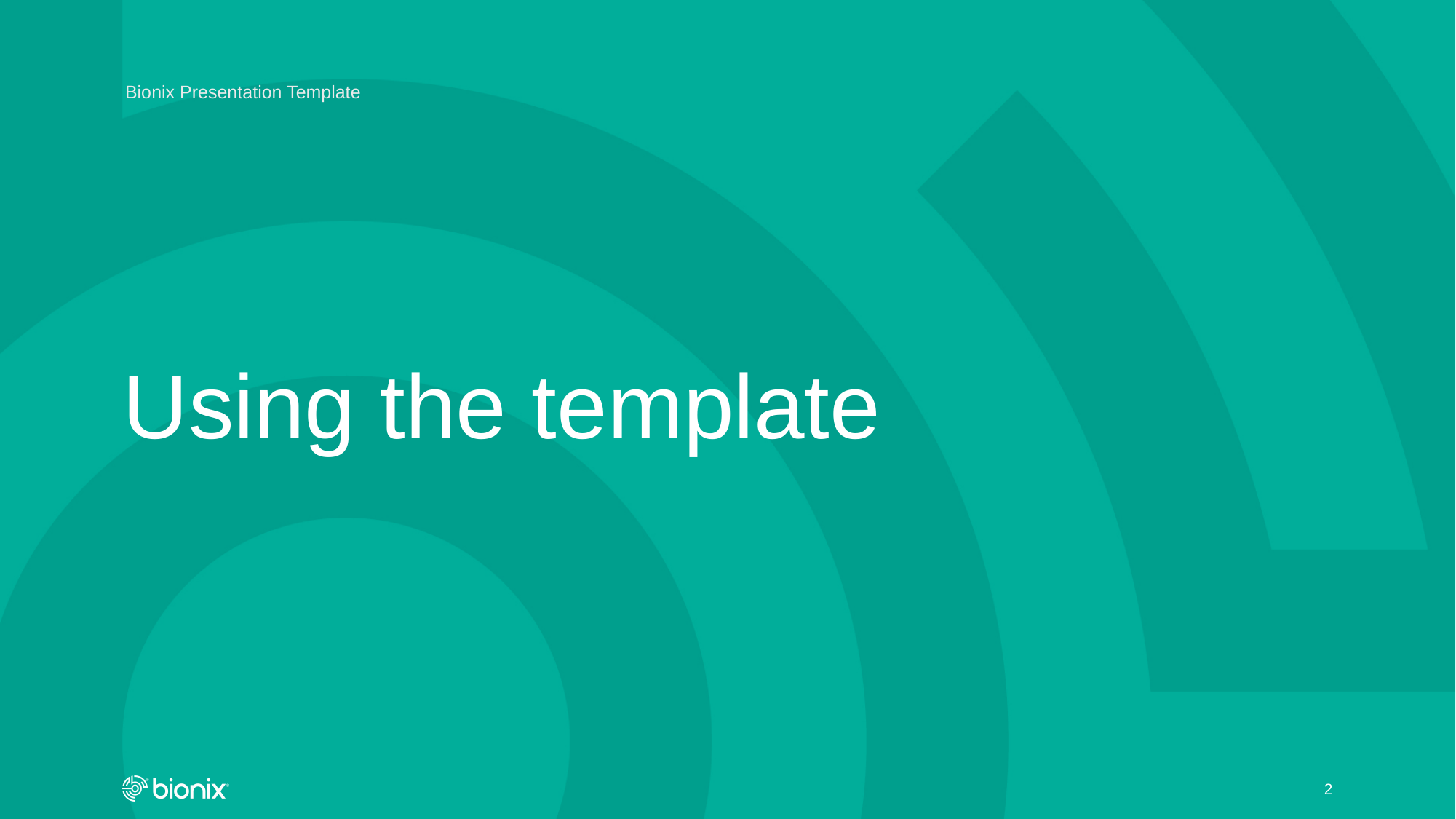

Bionix Presentation Template
# Using the template
2